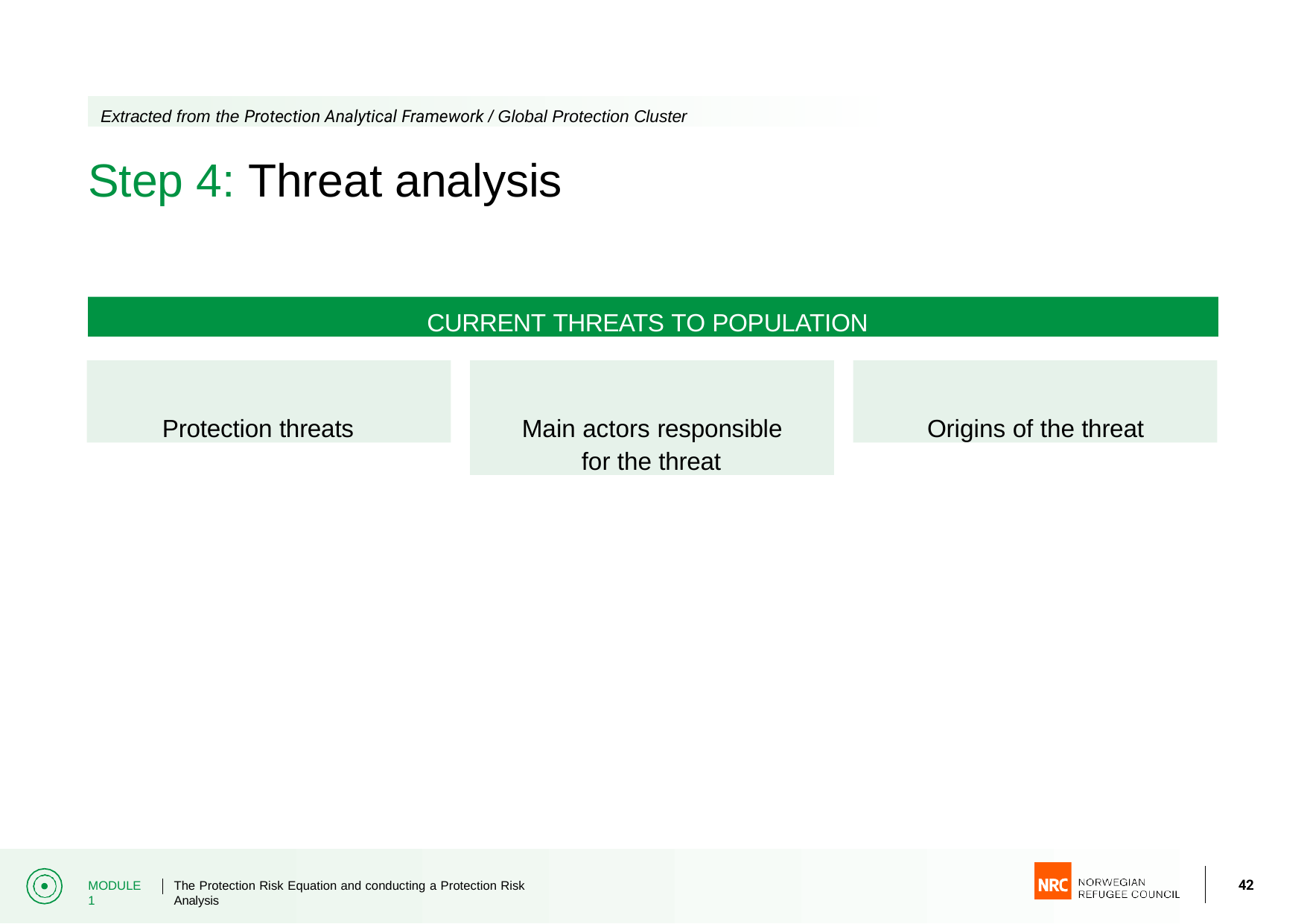

Extracted from the Protection Analytical Framework / Global Protection Cluster
# Step 4: Threat analysis
CURRENT THREATS TO POPULATION

Protection threats

Main actors responsible for the threat

Origins of the threat
42
MODULE 1
The Protection Risk Equation and conducting a Protection Risk Analysis